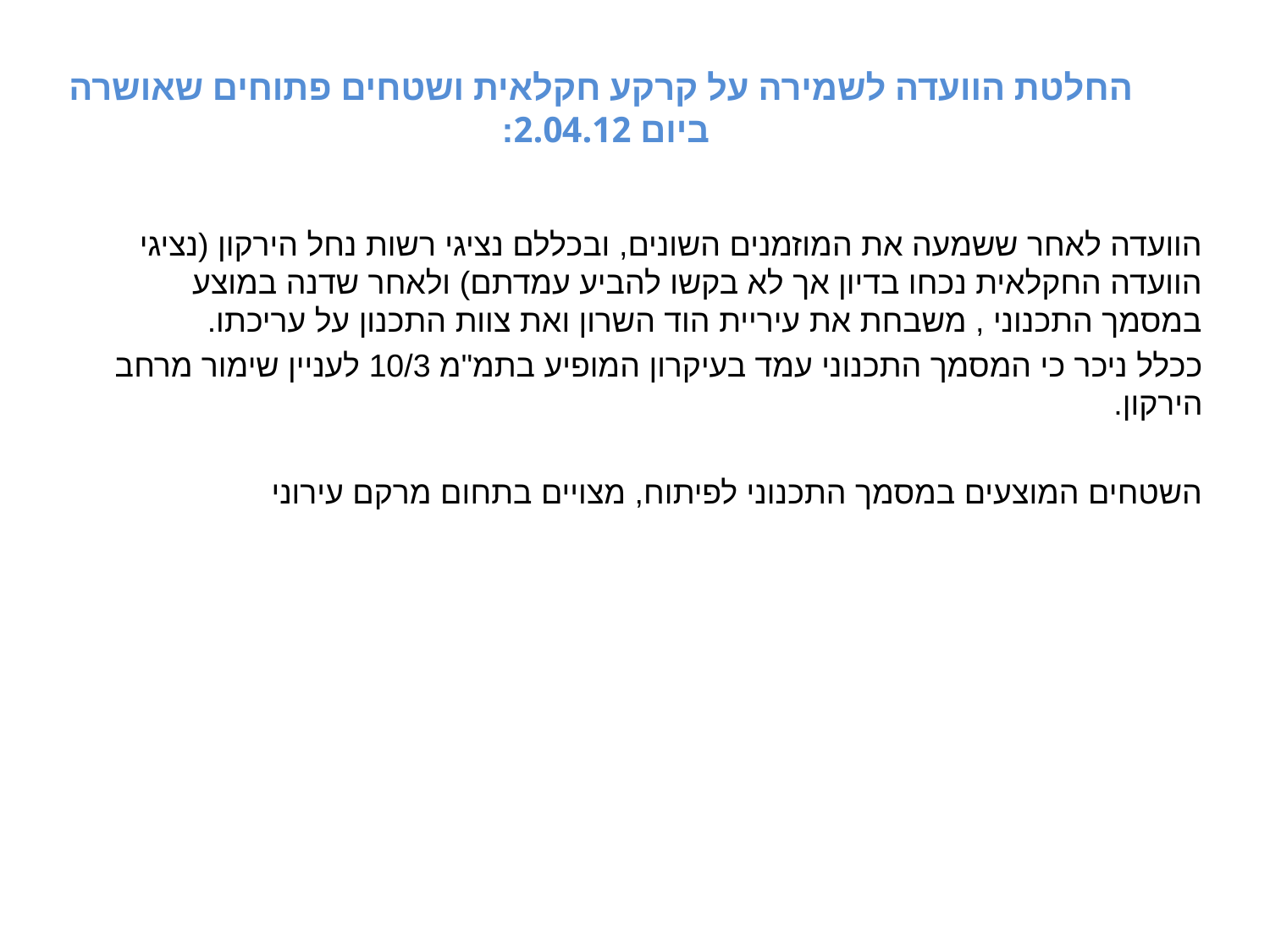

הוועדה לאחר ששמעה את המוזמנים השונים, ובכללם נציגי רשות נחל הירקון (נציגי הוועדה החקלאית נכחו בדיון אך לא בקשו להביע עמדתם) ולאחר שדנה במוצע במסמך התכנוני , משבחת את עיריית הוד השרון ואת צוות התכנון על עריכתו.
ככלל ניכר כי המסמך התכנוני עמד בעיקרון המופיע בתמ"מ 10/3 לעניין שימור מרחב הירקון.

השטחים המוצעים במסמך התכנוני לפיתוח, מצויים בתחום מרקם עירוני

החלטת הוועדה לשמירה על קרקע חקלאית ושטחים פתוחים שאושרה ביום 2.04.12: